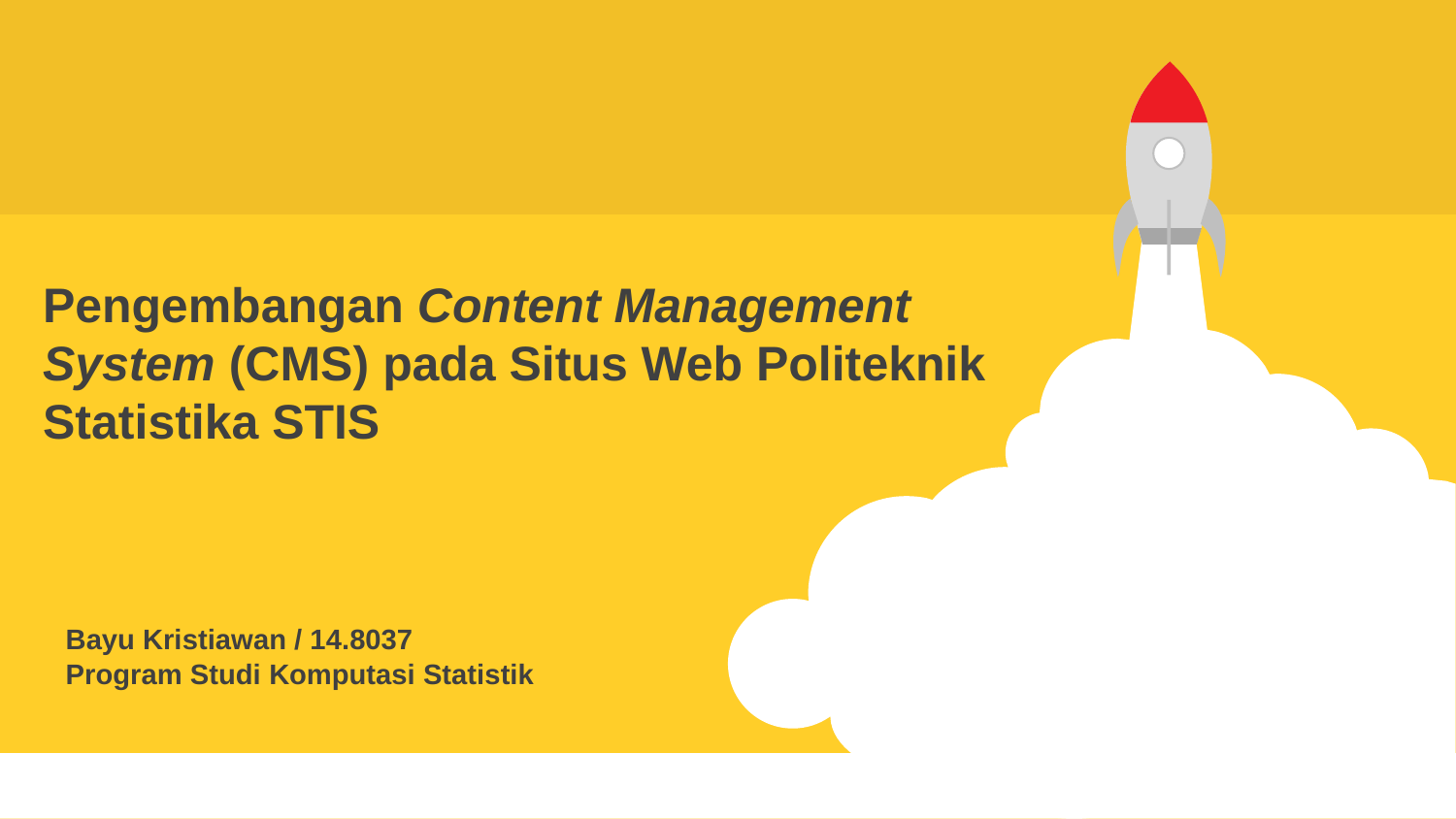

Pengembangan Content Management System (CMS) pada Situs Web Politeknik Statistika STIS
Bayu Kristiawan / 14.8037
Program Studi Komputasi Statistik